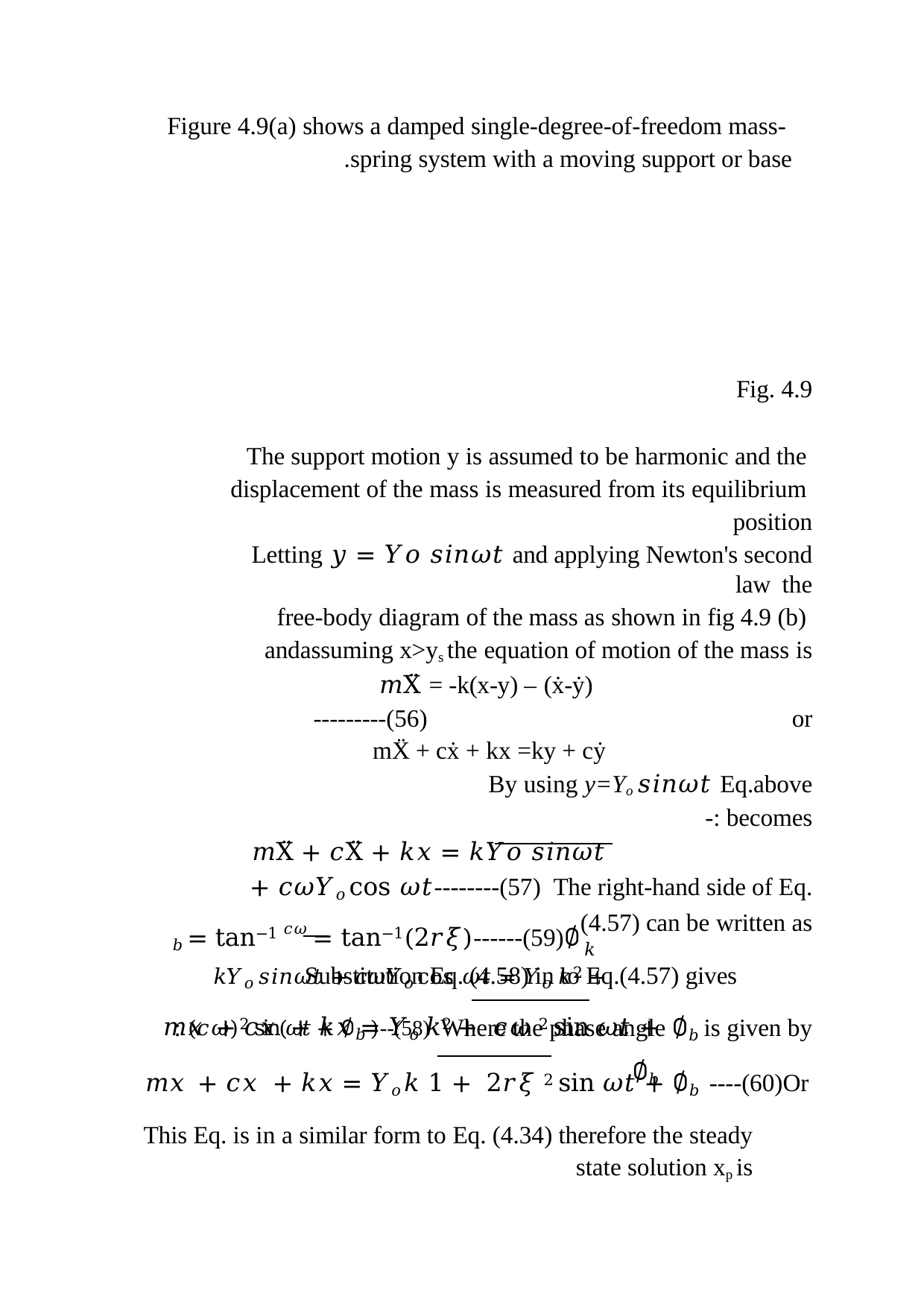

Figure 4.9(a) shows a damped single-degree-of-freedom mass-  spring system with a moving support or base.
Fig. 4.9

The support motion y is assumed to be harmonic and the  displacement of the mass is measured from its equilibrium  position
Letting 𝑦 = 𝑌𝑜 𝑠𝑖𝑛𝜔𝑡 and applying Newton's second law the
free-body diagram of the mass as shown in fig 4.9 (b)  andassuming x>ys the equation of motion of the mass is
𝑚Ẍ = -k(x-y) – (ẋ-ẏ)
or	---------(56)
mẌ + cẋ + kx =ky + cẏ  By using y=Yo 𝑠𝑖𝑛𝜔𝑡 Eq.above becomes :-
𝑚Ẍ + 𝑐Ẍ + 𝑘𝑥 = 𝑘𝑌𝑜 𝑠𝑖𝑛𝜔𝑡 + 𝑐𝜔𝑌𝑜 cos 𝜔𝑡--------(57)  The right-hand side of Eq. (4.57) can be written as
𝑘𝑌𝑜 𝑠𝑖𝑛𝜔𝑡 + 𝑐𝜔𝑌𝑜 cos 𝜔𝑡 = 𝑌𝑜 𝑘2 + (𝑐𝜔)2 sin⁡(𝜔𝑡 + ∅𝑏 )--(58)  Where the phase angle ∅𝑏 is given by :

∅𝑏 = tan−1 𝑐𝜔 = tan−1(2𝑟𝜉)------(59)

𝑘
Substitution Eq. (4.58) in to Eq.(4.57) gives
𝑚𝑥 + 𝑐𝑥  + 𝑘𝑥 = 𝑌𝑜 𝑘2 +  𝑐𝜔 2 sin 𝜔𝑡 + ∅𝑏

Or	𝑚𝑥 + 𝑐𝑥  + 𝑘𝑥 = 𝑌𝑜 𝑘 1 +  2𝑟𝜉 2 sin 𝜔𝑡 + ∅𝑏 ----(60)
This Eq. is in a similar form to Eq. (4.34) therefore the steady  state solution xp is